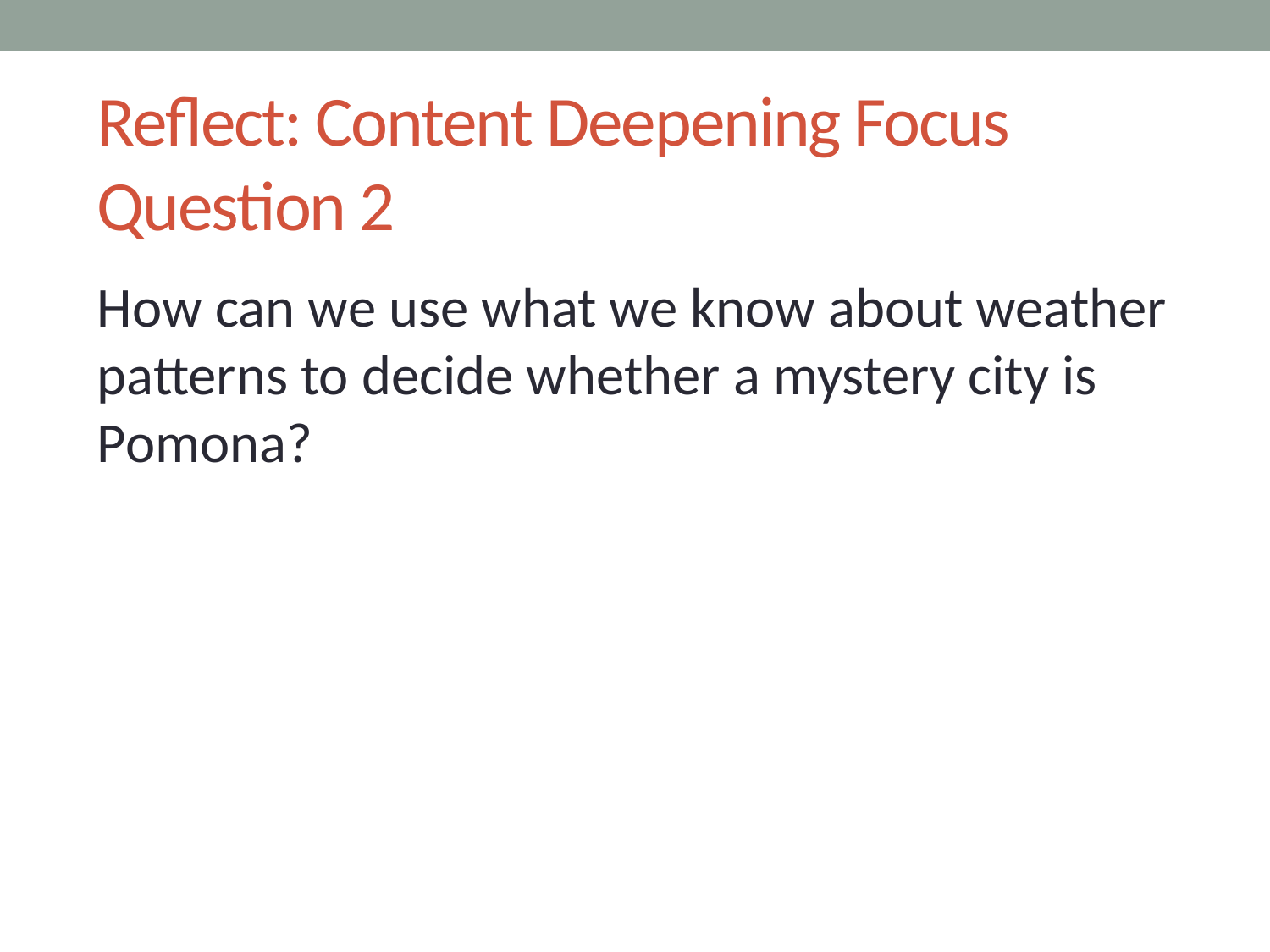

# Reflect: Content Deepening Focus Question 2
How can we use what we know about weather patterns to decide whether a mystery city is Pomona?